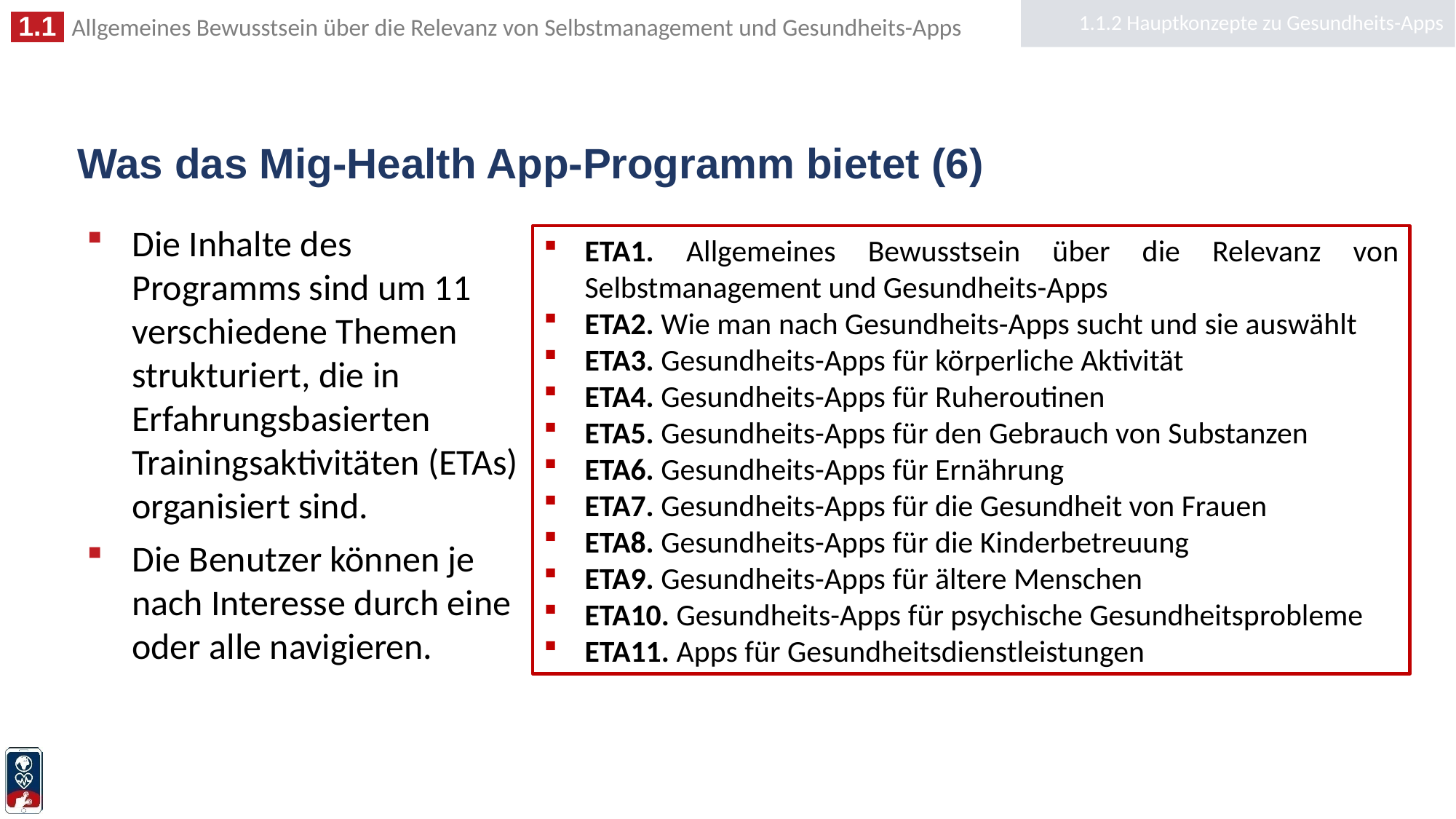

1.1.2 Hauptkonzepte zu Gesundheits-Apps
# Was das Mig-Health App-Programm bietet (6)
Die Inhalte des Programms sind um 11 verschiedene Themen strukturiert, die in Erfahrungsbasierten Trainingsaktivitäten (ETAs) organisiert sind.
Die Benutzer können je nach Interesse durch eine oder alle navigieren.
ETA1. Allgemeines Bewusstsein über die Relevanz von Selbstmanagement und Gesundheits-Apps
ETA2. Wie man nach Gesundheits-Apps sucht und sie auswählt
ETA3. Gesundheits-Apps für körperliche Aktivität
ETA4. Gesundheits-Apps für Ruheroutinen
ETA5. Gesundheits-Apps für den Gebrauch von Substanzen
ETA6. Gesundheits-Apps für Ernährung
ETA7. Gesundheits-Apps für die Gesundheit von Frauen
ETA8. Gesundheits-Apps für die Kinderbetreuung
ETA9. Gesundheits-Apps für ältere Menschen
ETA10. Gesundheits-Apps für psychische Gesundheitsprobleme
ETA11. Apps für Gesundheitsdienstleistungen